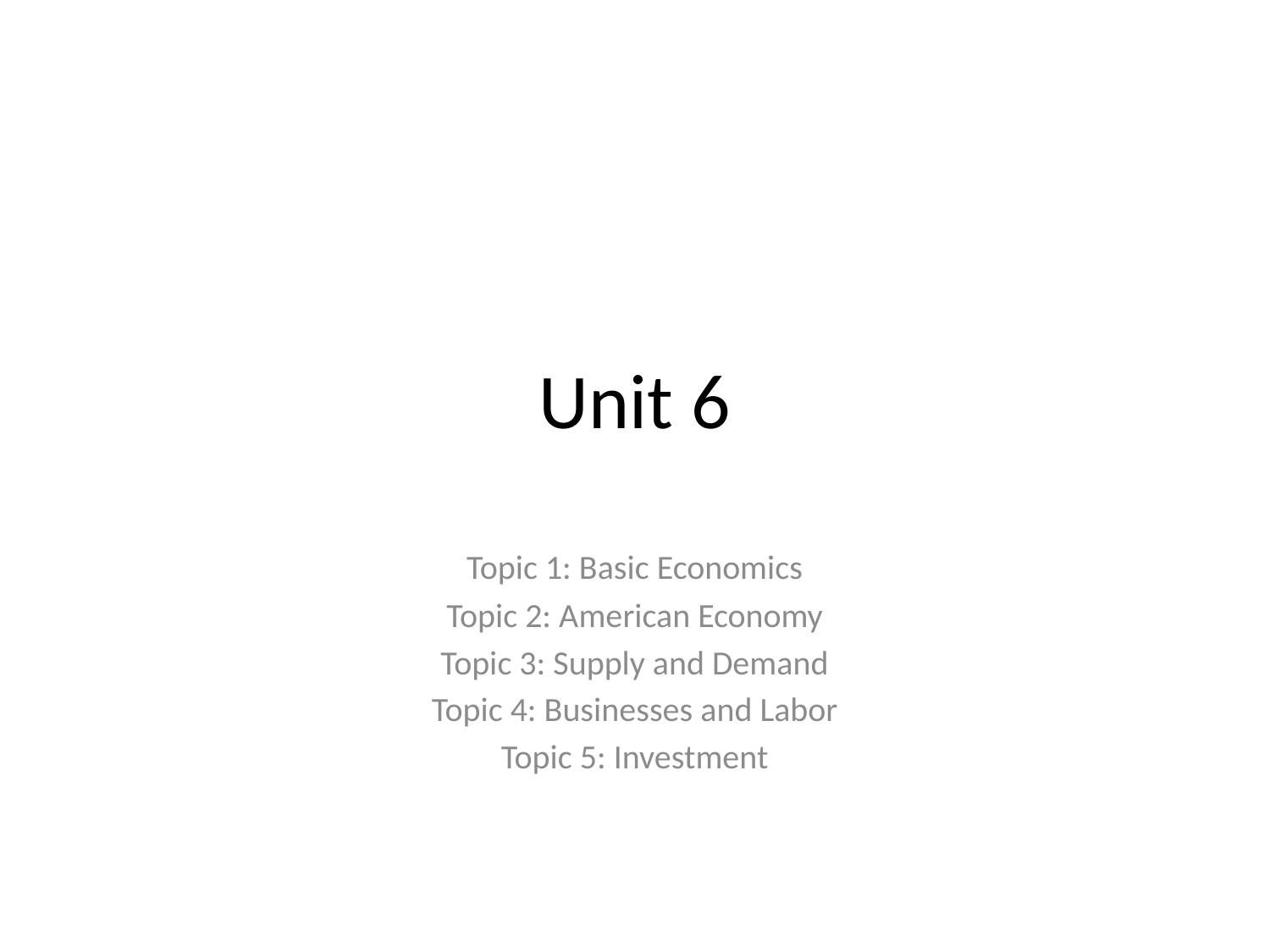

# Unit 6
Topic 1: Basic Economics
Topic 2: American Economy
Topic 3: Supply and Demand
Topic 4: Businesses and Labor
Topic 5: Investment